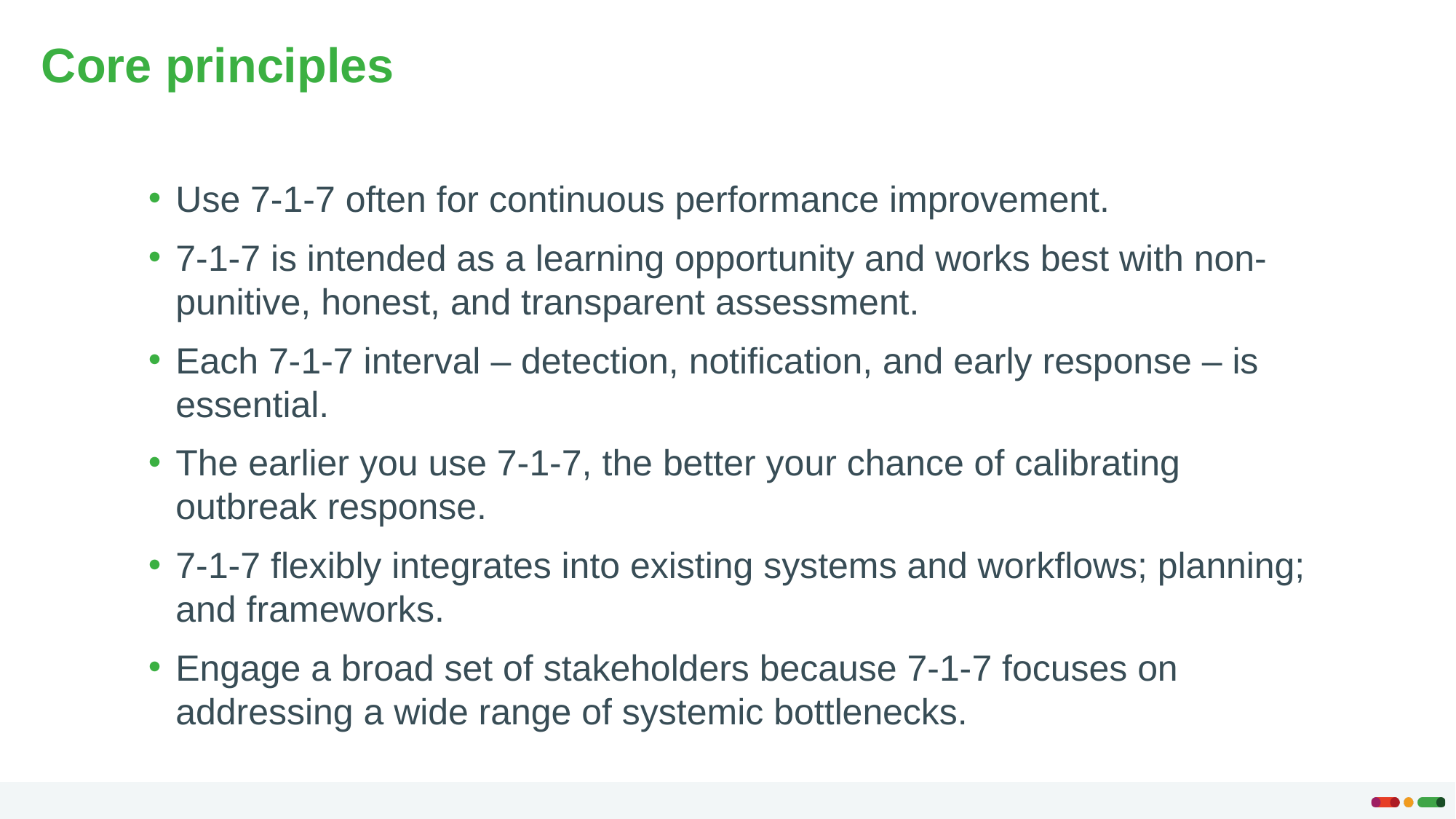

# Core principles
Use 7-1-7 often for continuous performance improvement.
7-1-7 is intended as a learning opportunity and works best with non-punitive, honest, and transparent assessment.
Each 7-1-7 interval – detection, notification, and early response – is essential.
The earlier you use 7-1-7, the better your chance of calibrating outbreak response.
7-1-7 flexibly integrates into existing systems and workflows; planning; and frameworks.
Engage a broad set of stakeholders because 7-1-7 focuses on addressing a wide range of systemic bottlenecks.